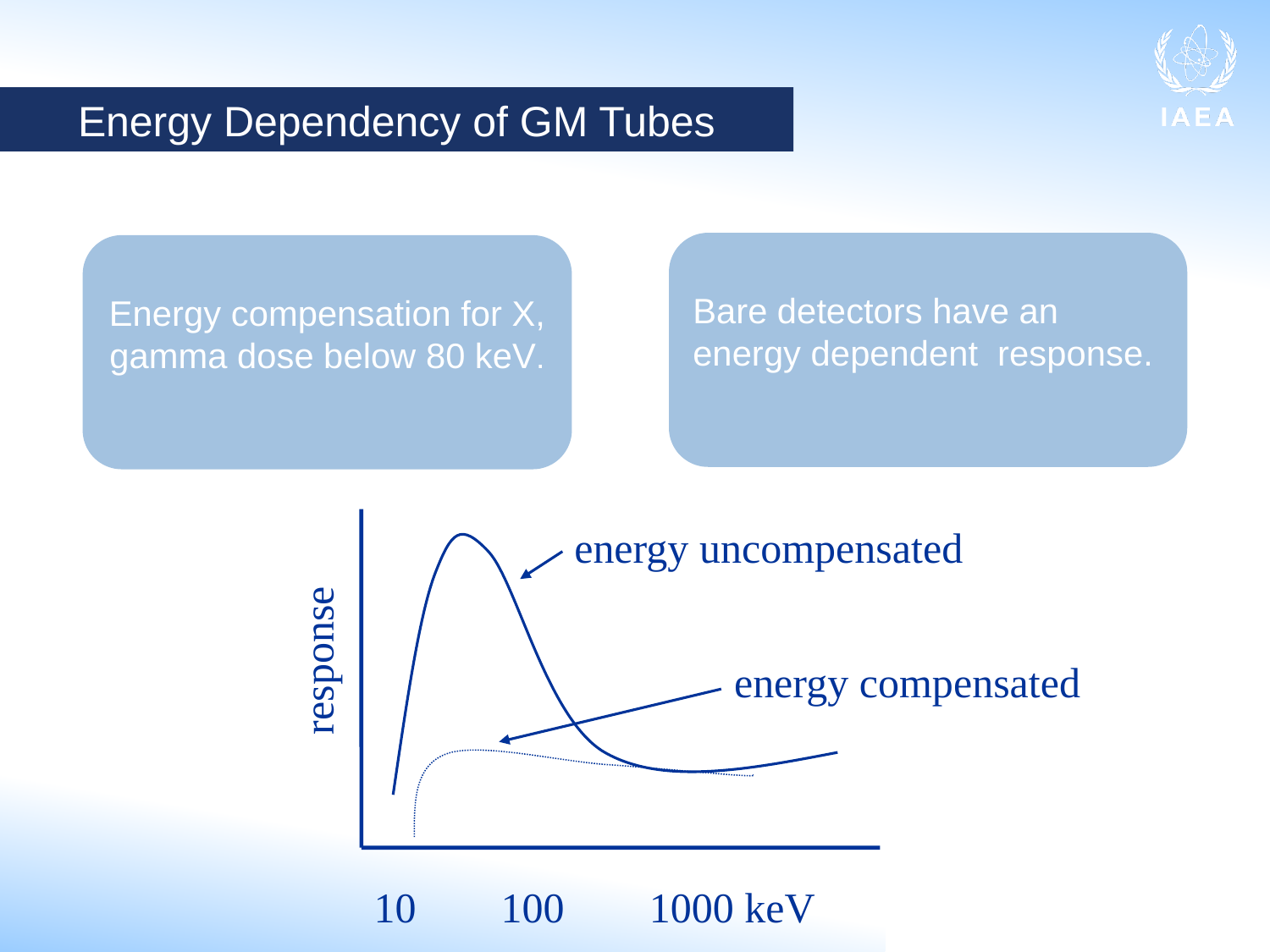

Energy Dependency of GM Tubes
Bare detectors have an energy dependent  response.

Energy compensation for X, gamma dose below 80 keV.

energy uncompensated

response
energy compensated

10        100        1000 keV